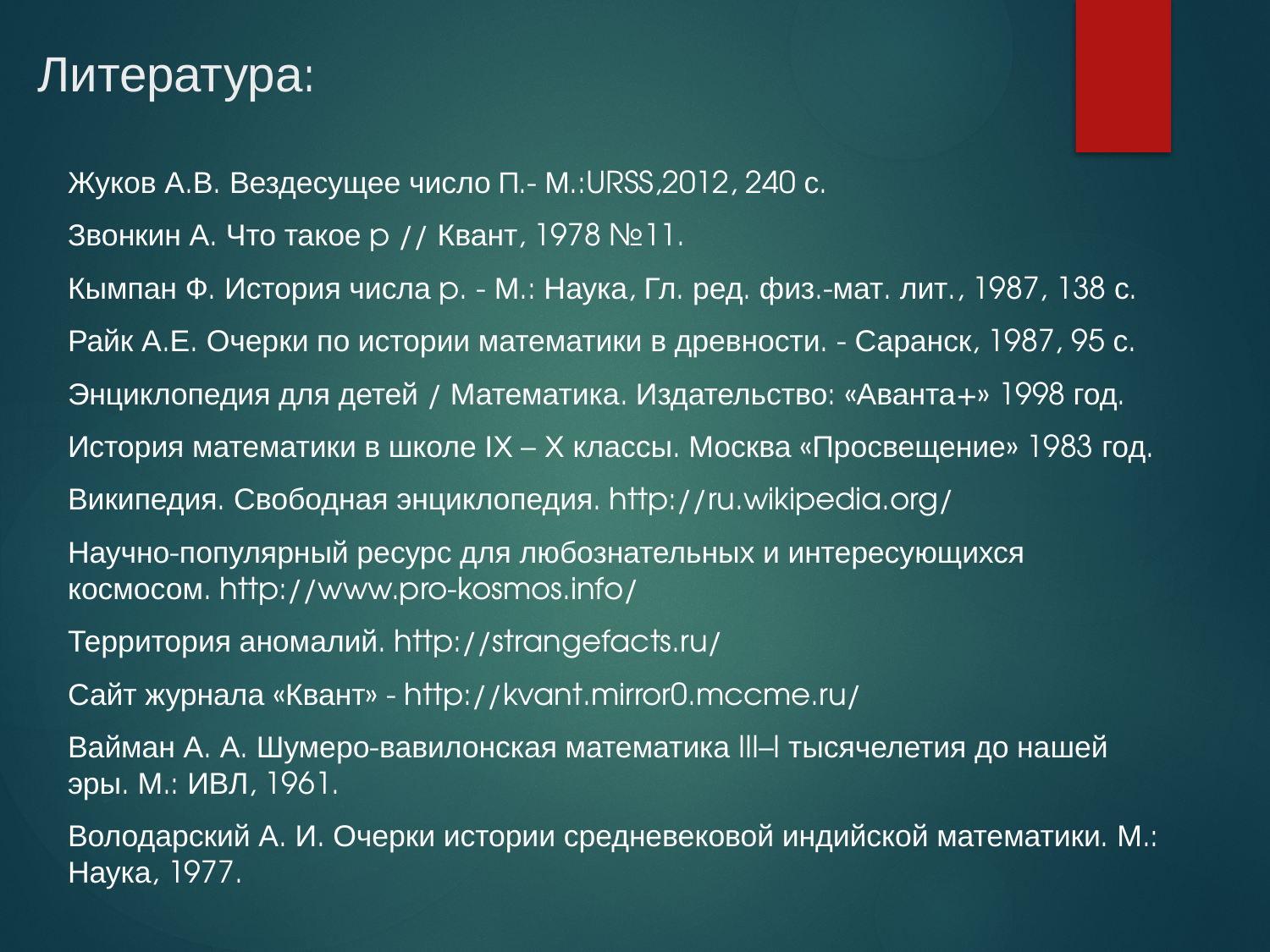

# Литература:
Жуков А.В. Вездесущее число Π.- М.:URSS,2012, 240 с.
Звонкин А. Что такое p // Квант, 1978 №11.
Кымпан Ф. История числа p. - М.: Наука, Гл. ред. физ.-мат. лит., 1987, 138 с.
Райк А.Е. Очерки по истории математики в древности. - Саранск, 1987, 95 с.
Энциклопедия для детей / Математика. Издательство: «Аванта+» 1998 год.
История математики в школе ІХ – Х классы. Москва «Просвещение» 1983 год.
Википедия. Свободная энциклопедия. http://ru.wikipedia.org/
Научно-популярный ресурс для любознательных и интересующихся космосом. http://www.pro-kosmos.info/
Территория аномалий. http://strangefacts.ru/
Сайт журнала «Квант» - http://kvant.mirror0.mccme.ru/
Вайман А. А. Шумеро-вавилонская математика III–I тысячелетия до нашей эры. М.: ИВЛ, 1961.
Володарский А. И. Очерки истории средневековой индийской математики. М.: Наука, 1977.